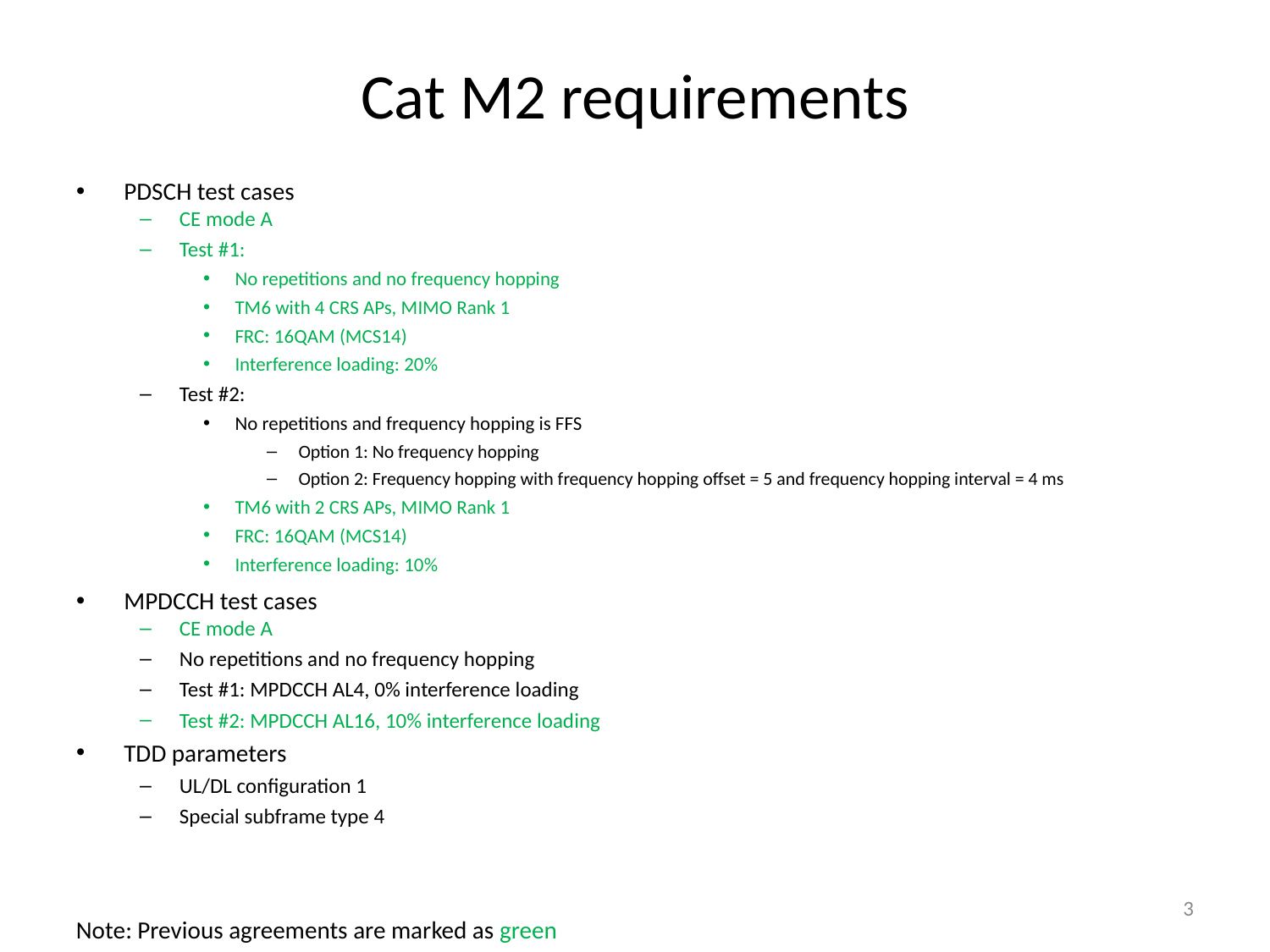

# Cat M2 requirements
PDSCH test cases
CE mode A
Test #1:
No repetitions and no frequency hopping
TM6 with 4 CRS APs, MIMO Rank 1
FRC: 16QAM (MCS14)
Interference loading: 20%
Test #2:
No repetitions and frequency hopping is FFS
Option 1: No frequency hopping
Option 2: Frequency hopping with frequency hopping offset = 5 and frequency hopping interval = 4 ms
TM6 with 2 CRS APs, MIMO Rank 1
FRC: 16QAM (MCS14)
Interference loading: 10%
MPDCCH test cases
CE mode A
No repetitions and no frequency hopping
Test #1: MPDCCH AL4, 0% interference loading
Test #2: MPDCCH AL16, 10% interference loading
TDD parameters
UL/DL configuration 1
Special subframe type 4

3
Note: Previous agreements are marked as green